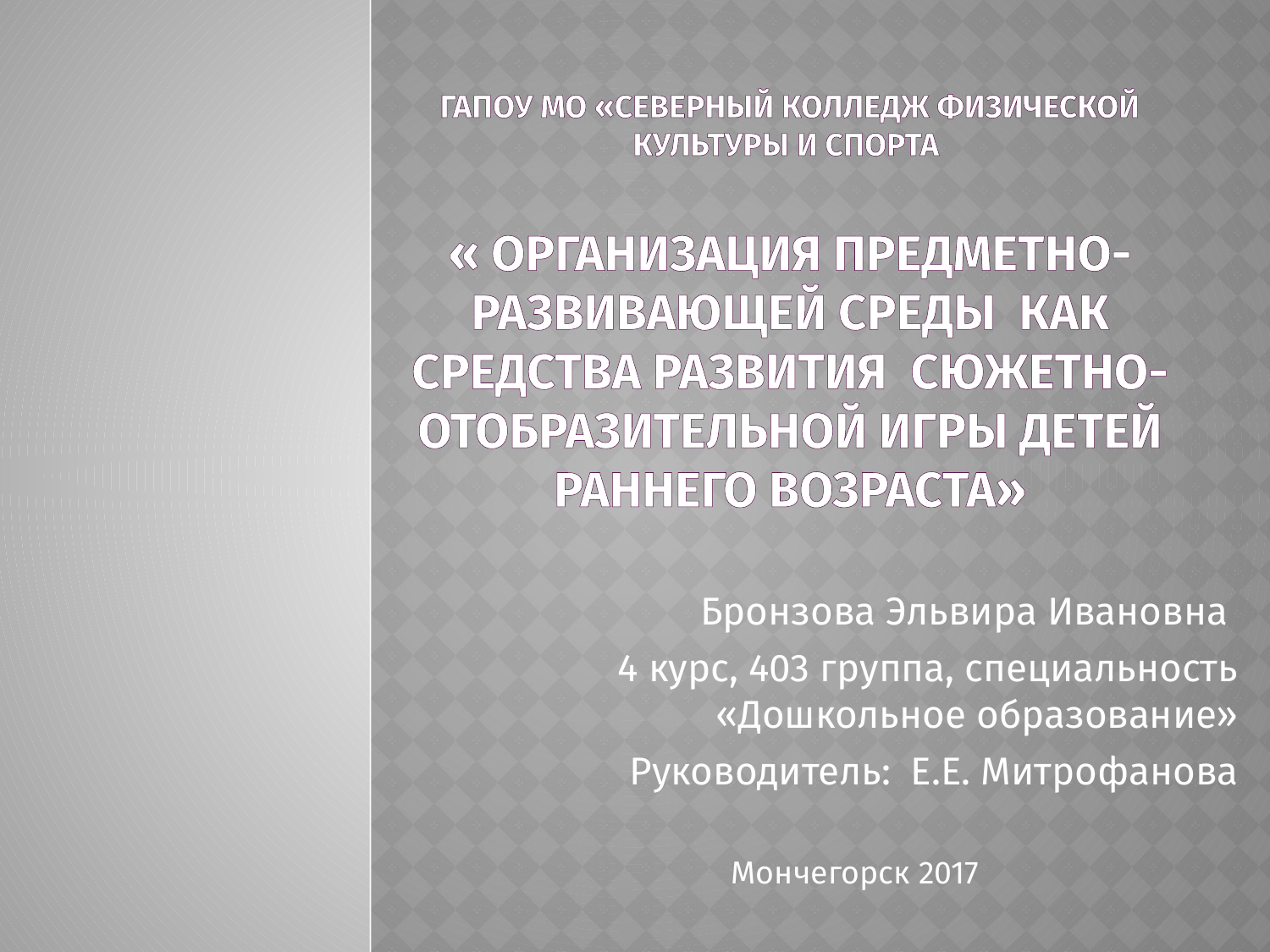

# ГАПОУ МО «Северный колледж физической культуры и спорта « Организация предметно-развивающей среды  как средства развития  сюжетно-отобразительной игры детей раннего возраста»
Бронзова Эльвира Ивановна
4 курс, 403 группа, специальность «Дошкольное образование»
Руководитель:  Е.Е. Митрофанова

Мончегорск 2017